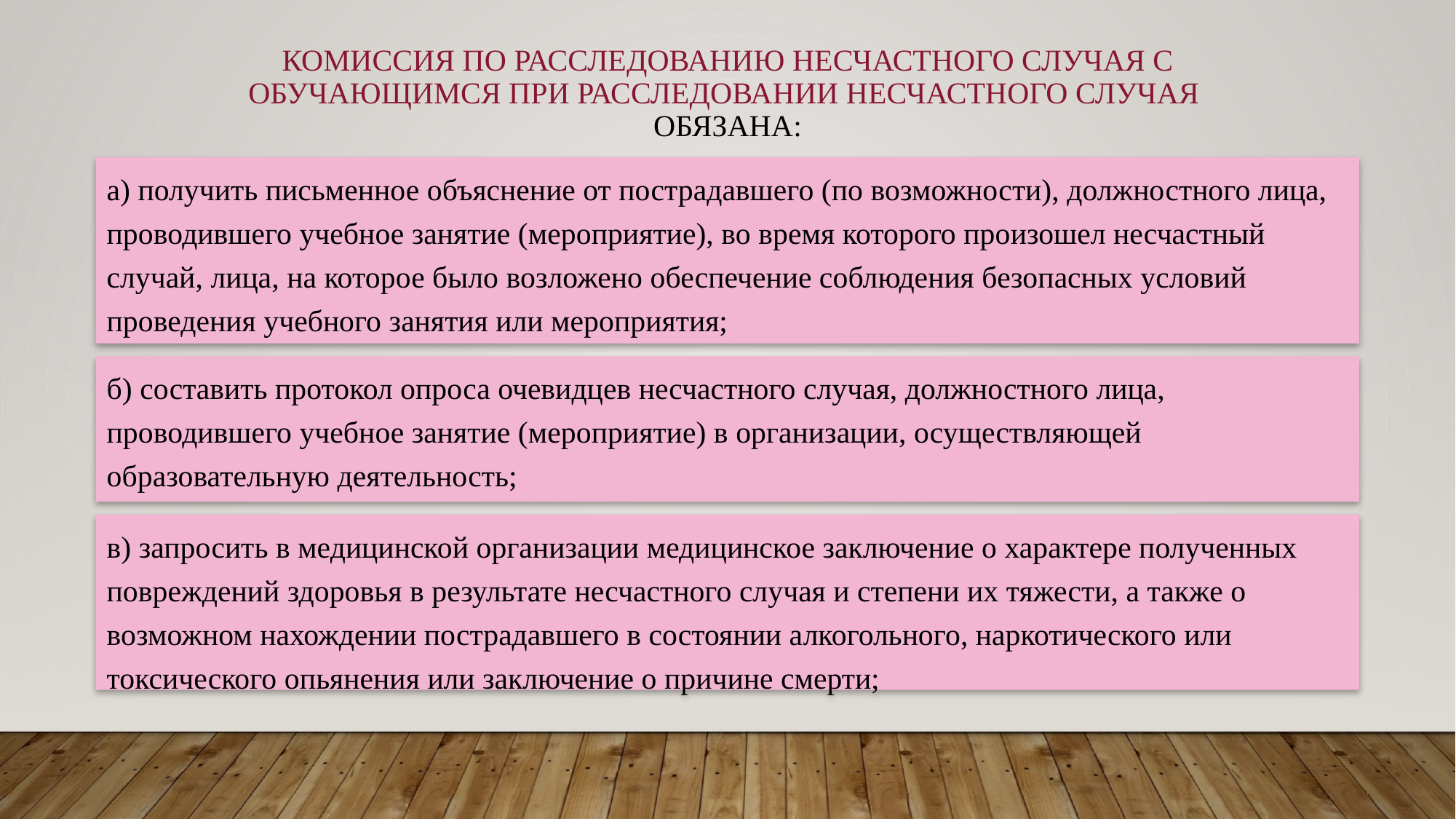

# Комиссия по расследованию несчастного случая с обучающимся при расследовании несчастного случая обязана:
а) получить письменное объяснение от пострадавшего (по возможности), должностного лица, проводившего учебное занятие (мероприятие), во время которого произошел несчастный случай, лица, на которое было возложено обеспечение соблюдения безопасных условий проведения учебного занятия или мероприятия;

б) составить протокол опроса очевидцев несчастного случая, должностного лица, проводившего учебное занятие (мероприятие) в организации, осуществляющей образовательную деятельность;
в) запросить в медицинской организации медицинское заключение о характере полученных повреждений здоровья в результате несчастного случая и степени их тяжести, а также о возможном нахождении пострадавшего в состоянии алкогольного, наркотического или токсического опьянения или заключение о причине смерти;